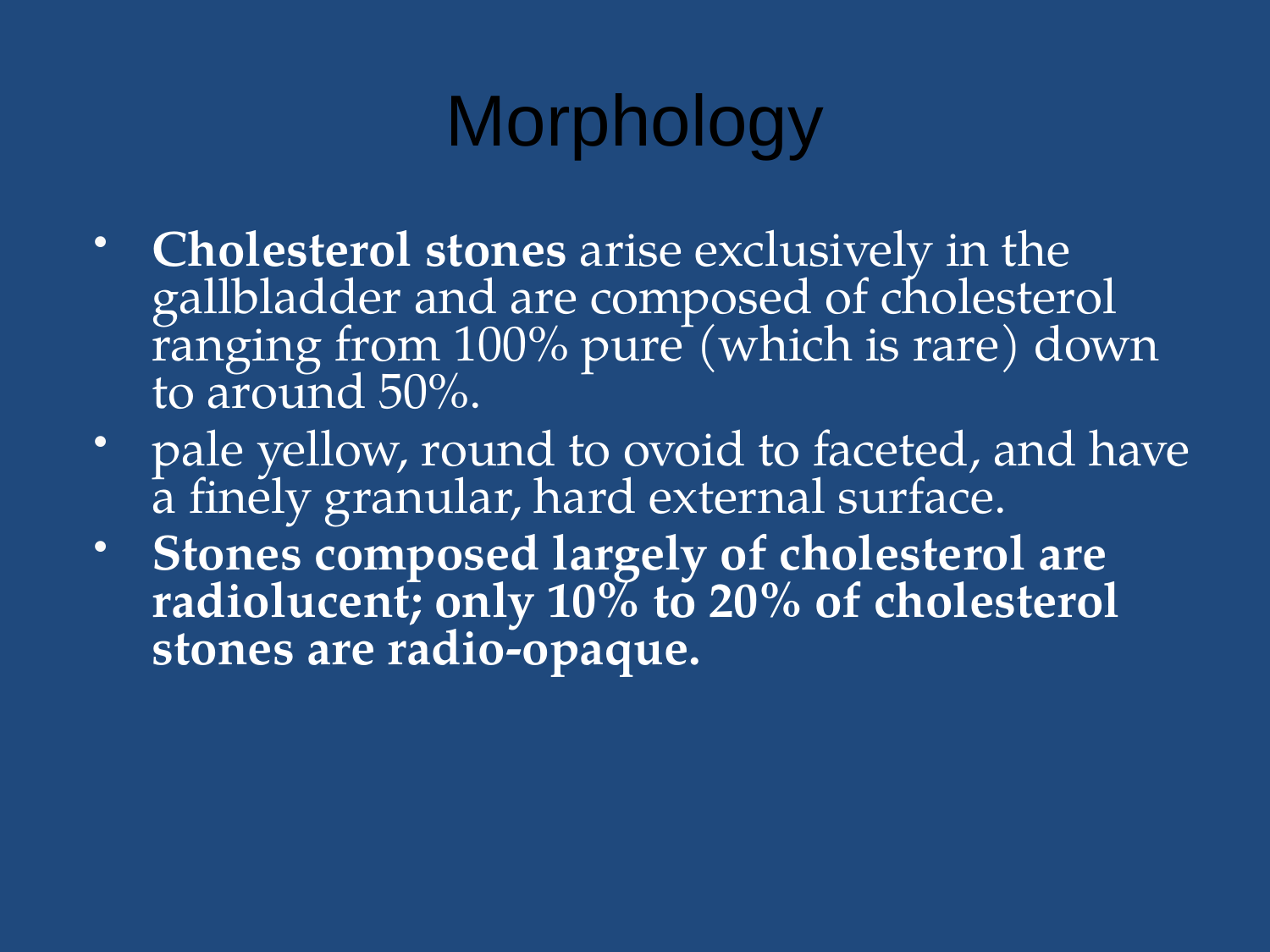

# Morphology
Cholesterol stones arise exclusively in the gallbladder and are composed of cholesterol ranging from 100% pure (which is rare) down to around 50%.
pale yellow, round to ovoid to faceted, and have a finely granular, hard external surface.
Stones composed largely of cholesterol are radiolucent; only 10% to 20% of cholesterol stones are radio-opaque.